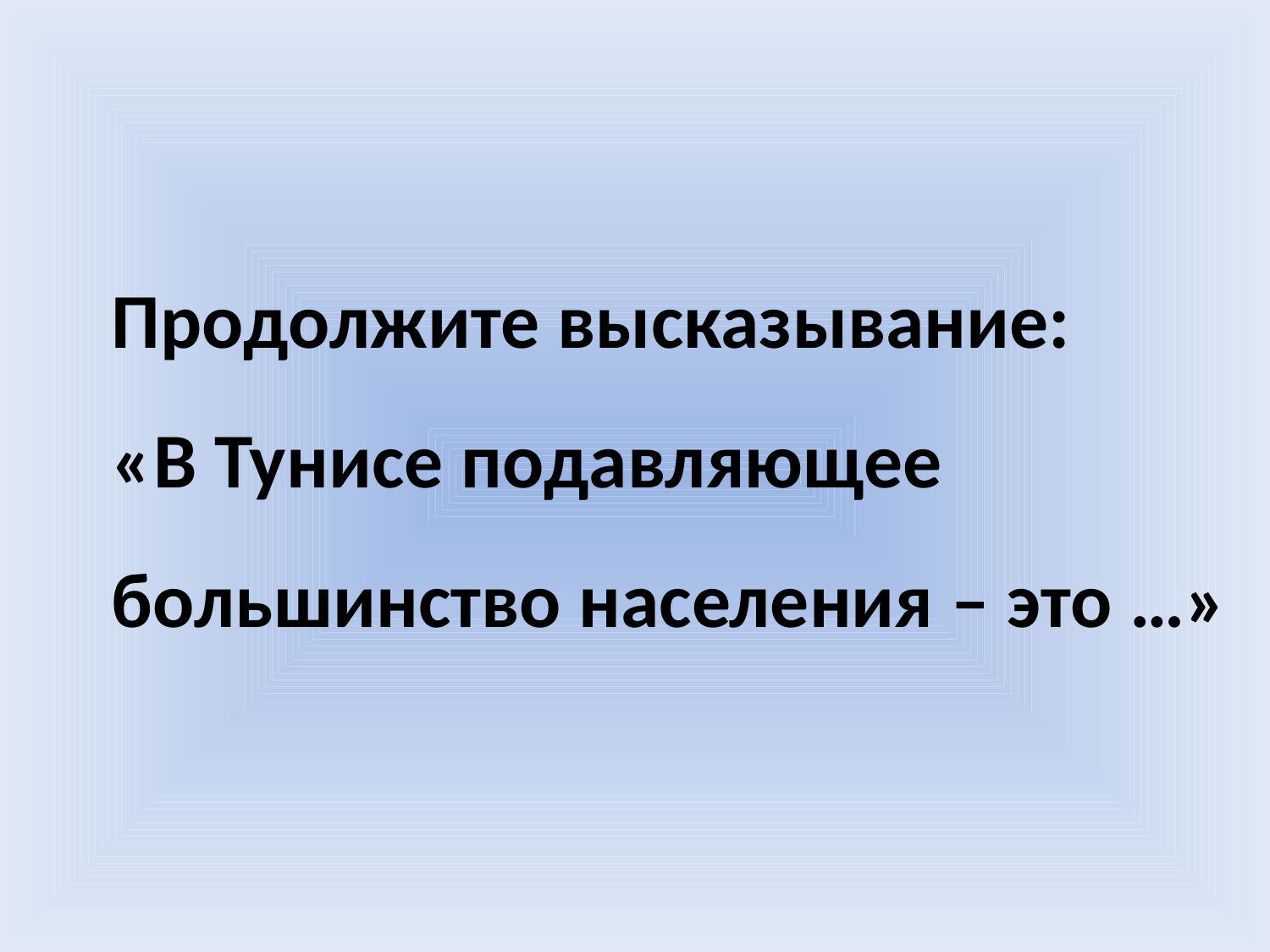

Продолжите высказывание:
«В Тунисе подавляющее большинство населения – это …»